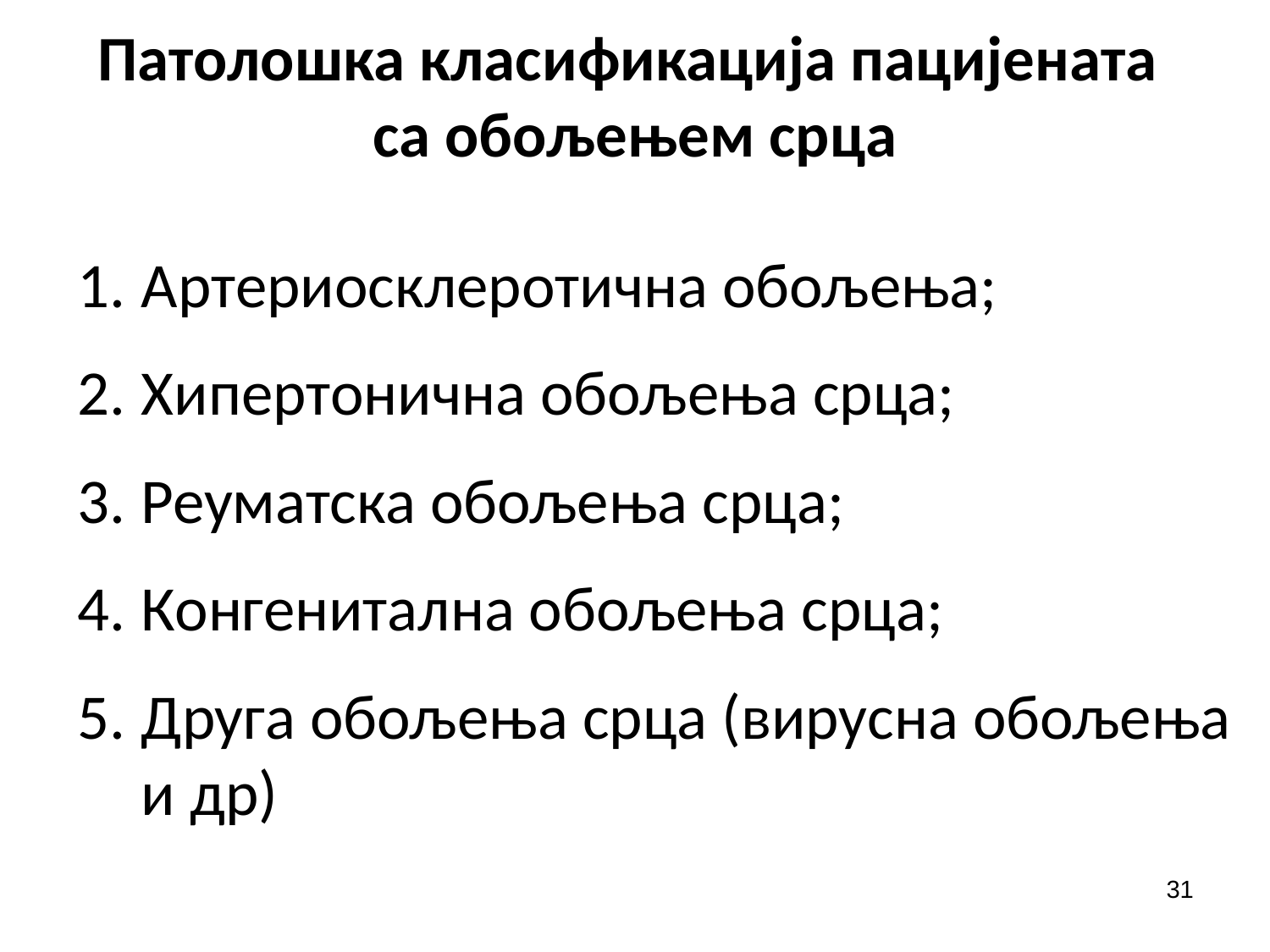

# Патолошка класификација пацијената са обољењем срца
Артериосклеротична обољења;
Хипертонична обољења срца;
Реуматска обољења срца;
Конгенитална обољења срца;
Друга обољења срца (вирусна обољења и др)
31